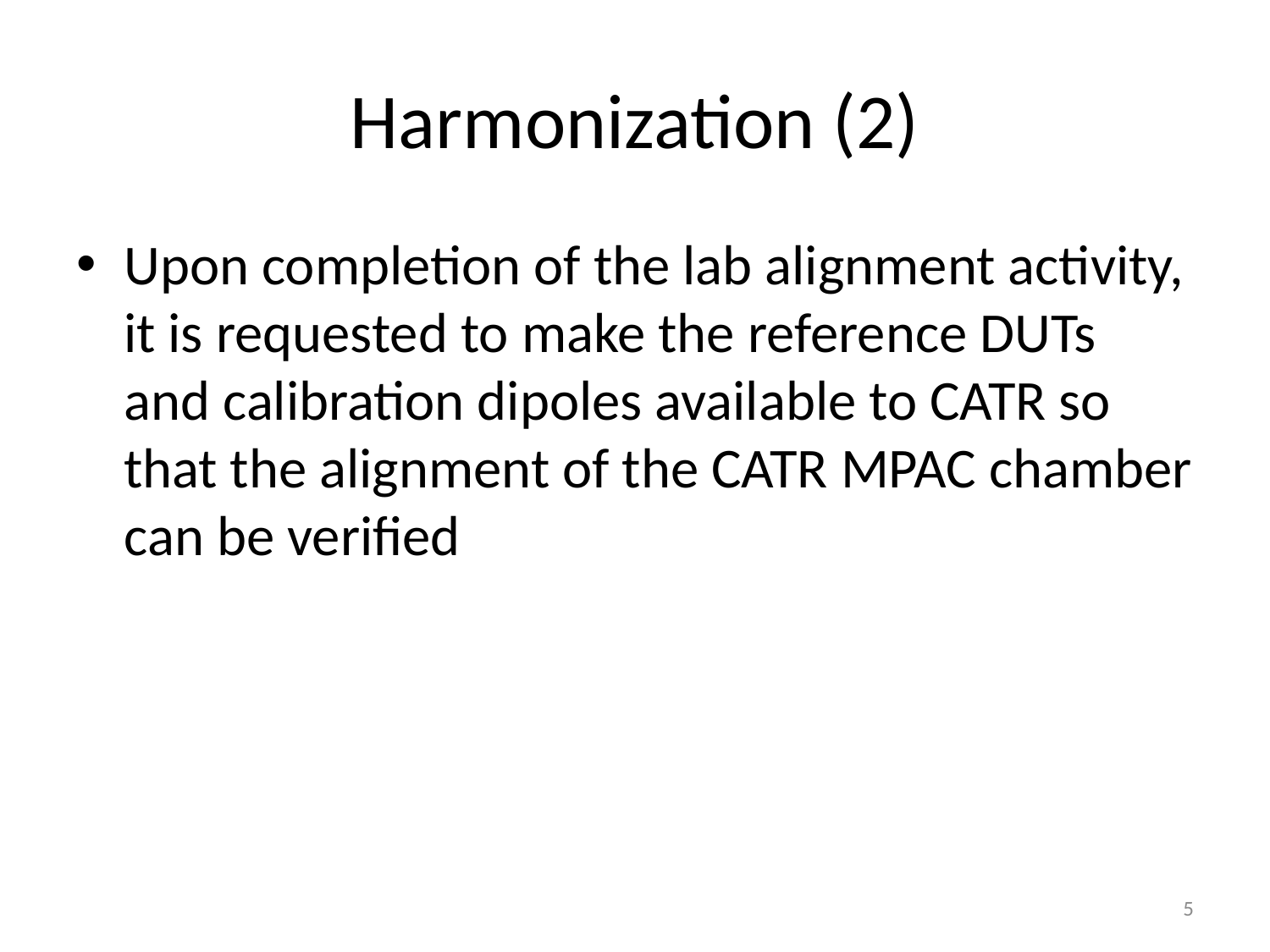

# Harmonization (2)
Upon completion of the lab alignment activity, it is requested to make the reference DUTs and calibration dipoles available to CATR so that the alignment of the CATR MPAC chamber can be verified
5